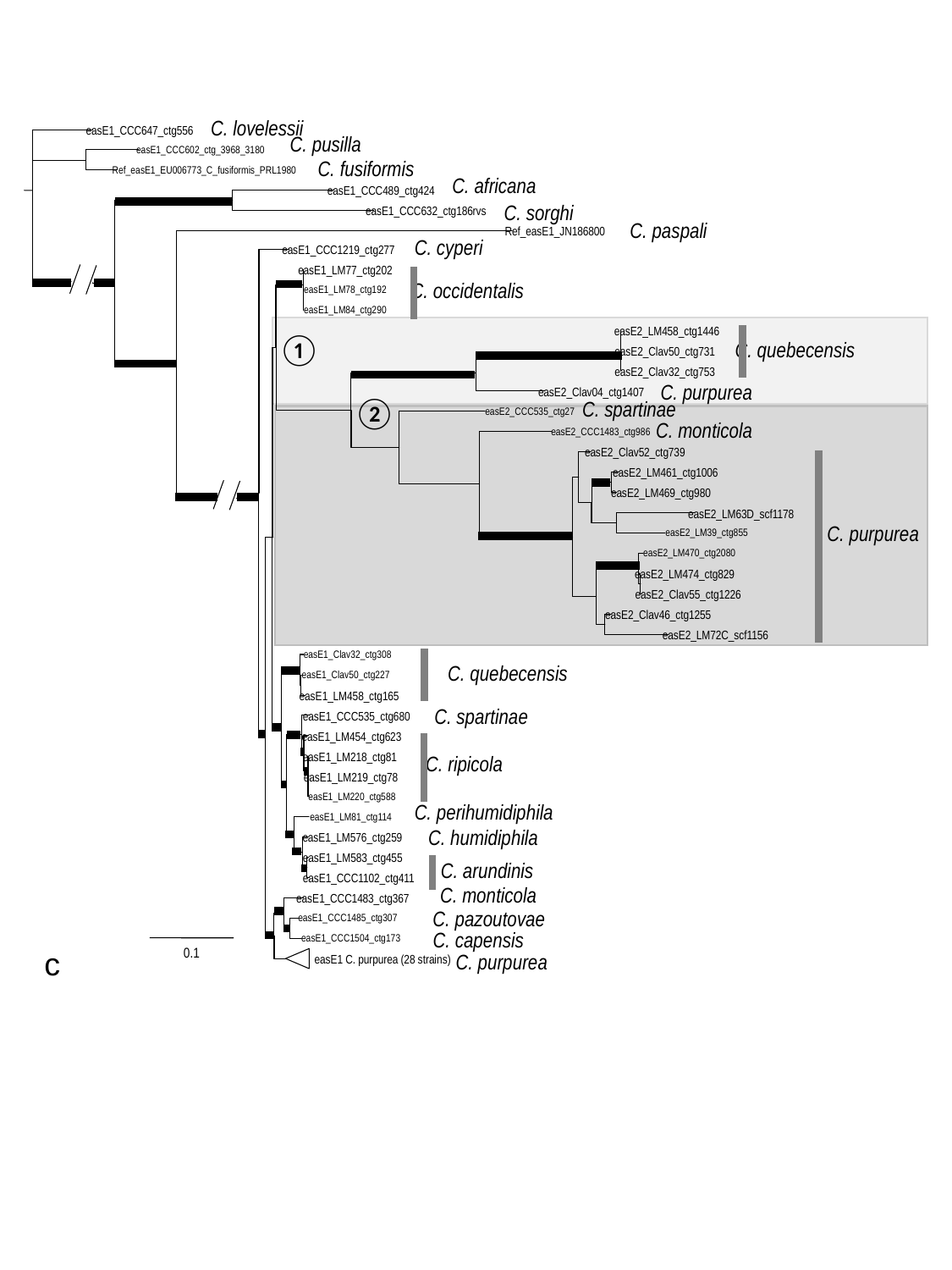

C. lovelessii
easE1_CCC647_ctg556

C. pusilla
easE1_CCC602_ctg_3968_3180

C. fusiformis

Ref_easE1_EU006773_C_fusiformis_PRL1980
C. africana
easE1_CCC489_ctg424

C. sorghi

easE1_CCC632_ctg186rvs
C. paspali
Ref_easE1_JN186800

C. cyperi
easE1_CCC1219_ctg277

easE1_LM77_ctg202

easE1_LM78_ctg192

easE1_LM84_ctg290
easE2_LM458_ctg1446

easE2_Clav50_ctg731

easE2_Clav32_ctg753

easE2_Clav04_ctg1407
easE2_CCC535_ctg27

easE2_CCC1483_ctg986

easE2_Clav52_ctg739

easE2_LM461_ctg1006

easE2_LM469_ctg980

easE2_LM63D_scf1178

easE2_LM39_ctg855

easE2_LM470_ctg2080

easE2_LM474_ctg829

easE2_Clav55_ctg1226

easE2_Clav46_ctg1255

easE2_LM72C_scf1156
easE1_Clav32_ctg308

easE1_Clav50_ctg227

easE1_LM458_ctg165
easE1_CCC535_ctg680

easE1_LM454_ctg623

easE1_LM218_ctg81

easE1_LM219_ctg78

easE1_LM220_ctg588
easE1_LM81_ctg114

easE1_LM576_ctg259

easE1_LM583_ctg455

easE1_CCC1102_ctg411

C. occidentalis

C. quebecensis
①

C. purpurea
②
C. spartinae

C. monticola

C. purpurea

C. quebecensis

C. spartinae

C. ripicola

C. perihumidiphila
C. humidiphila

C. arundinis

C. monticola
easE1_CCC1483_ctg367

C. pazoutovae

easE1_CCC1485_ctg307

C. capensis

easE1_CCC1504_ctg173

c

0.1

C. purpurea
easE1 C. purpurea (28 strains)